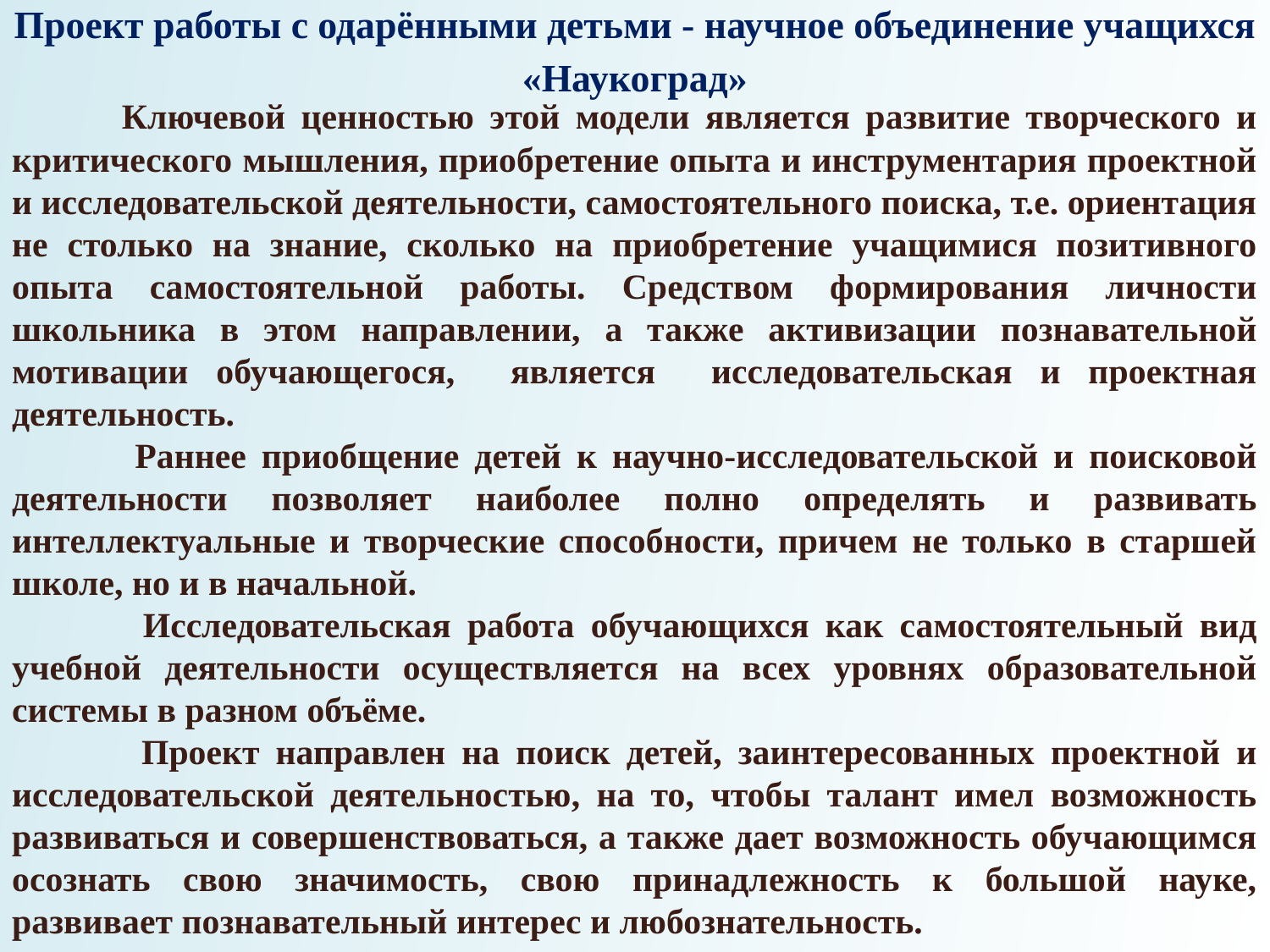

Проект работы с одарёнными детьми - научное объединение учащихся «Наукоград»

       Ключевой ценностью этой модели является развитие творческого и критического мышления, приобретение опыта и инструментария проектной и исследовательской деятельности, самостоятельного поиска, т.е. ориентация не столько на знание, сколько на приобретение учащимися позитивного опыта самостоятельной работы. Средством формирования личности школьника в этом направлении, а также активизации познавательной мотивации обучающегося,  является  исследовательская и проектная деятельность.
        Раннее приобщение детей к научно-исследовательской и поисковой деятельности позволяет наиболее полно определять и развивать интеллектуальные и творческие способности, причем не только в старшей школе, но и в начальной.
        Исследовательская работа обучающихся как самостоятельный вид учебной деятельности осуществляется на всех уровнях образовательной системы в разном объёме.
        Проект направлен на поиск детей, заинтересованных проектной и исследовательской деятельностью, на то, чтобы талант имел возможность развиваться и совершенствоваться, а также дает возможность обучающимся осознать свою значимость, свою принадлежность к большой науке, развивает познавательный интерес и любознательность.